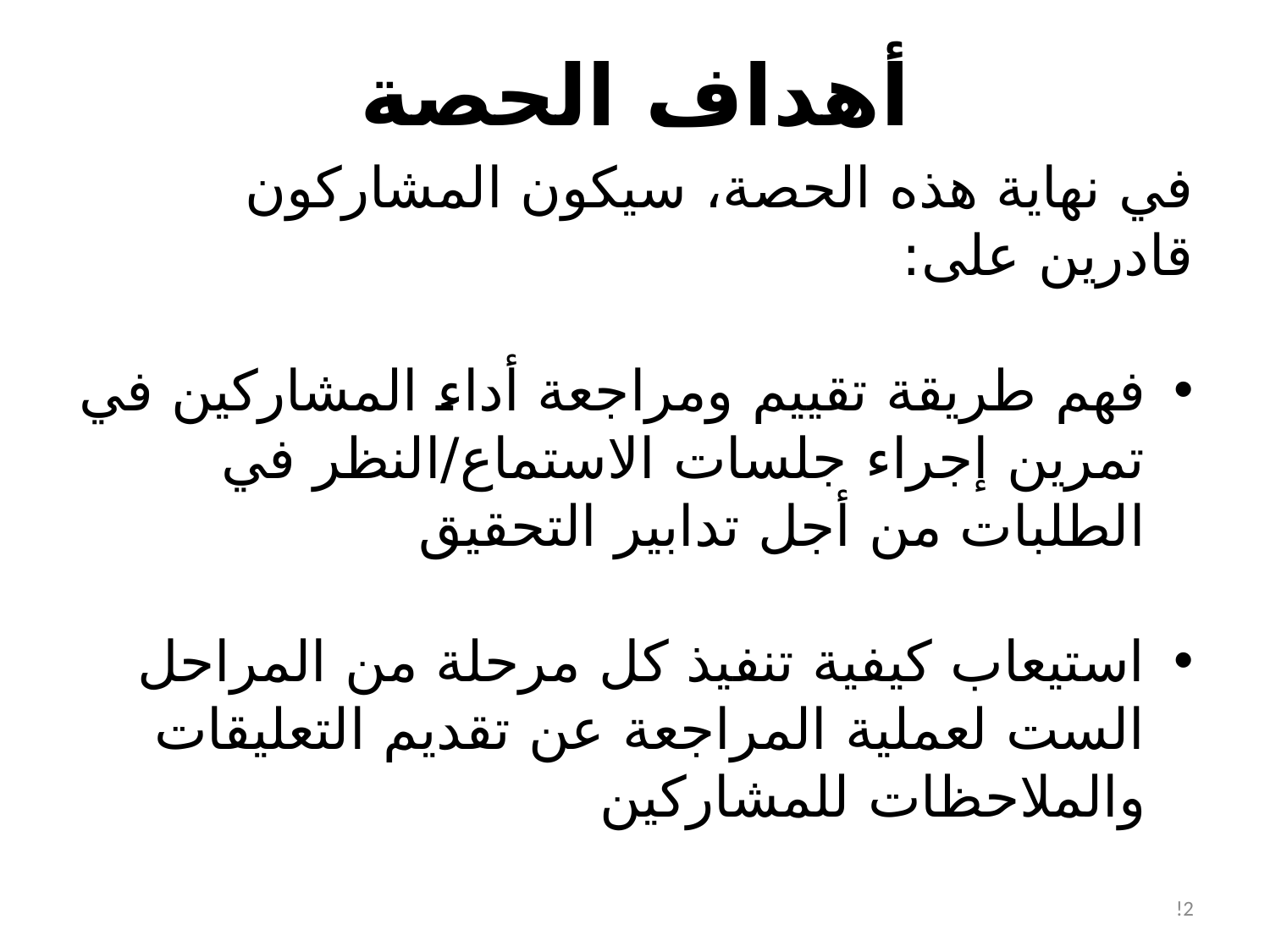

أهداف الحصة
في نهاية هذه الحصة، سيكون المشاركون قادرين على:

فهم طريقة تقييم ومراجعة أداء المشاركين في تمرين إجراء جلسات الاستماع/النظر في الطلبات من أجل تدابير التحقيق

استيعاب كيفية تنفيذ كل مرحلة من المراحل الست لعملية المراجعة عن تقديم التعليقات والملاحظات للمشاركين

!2